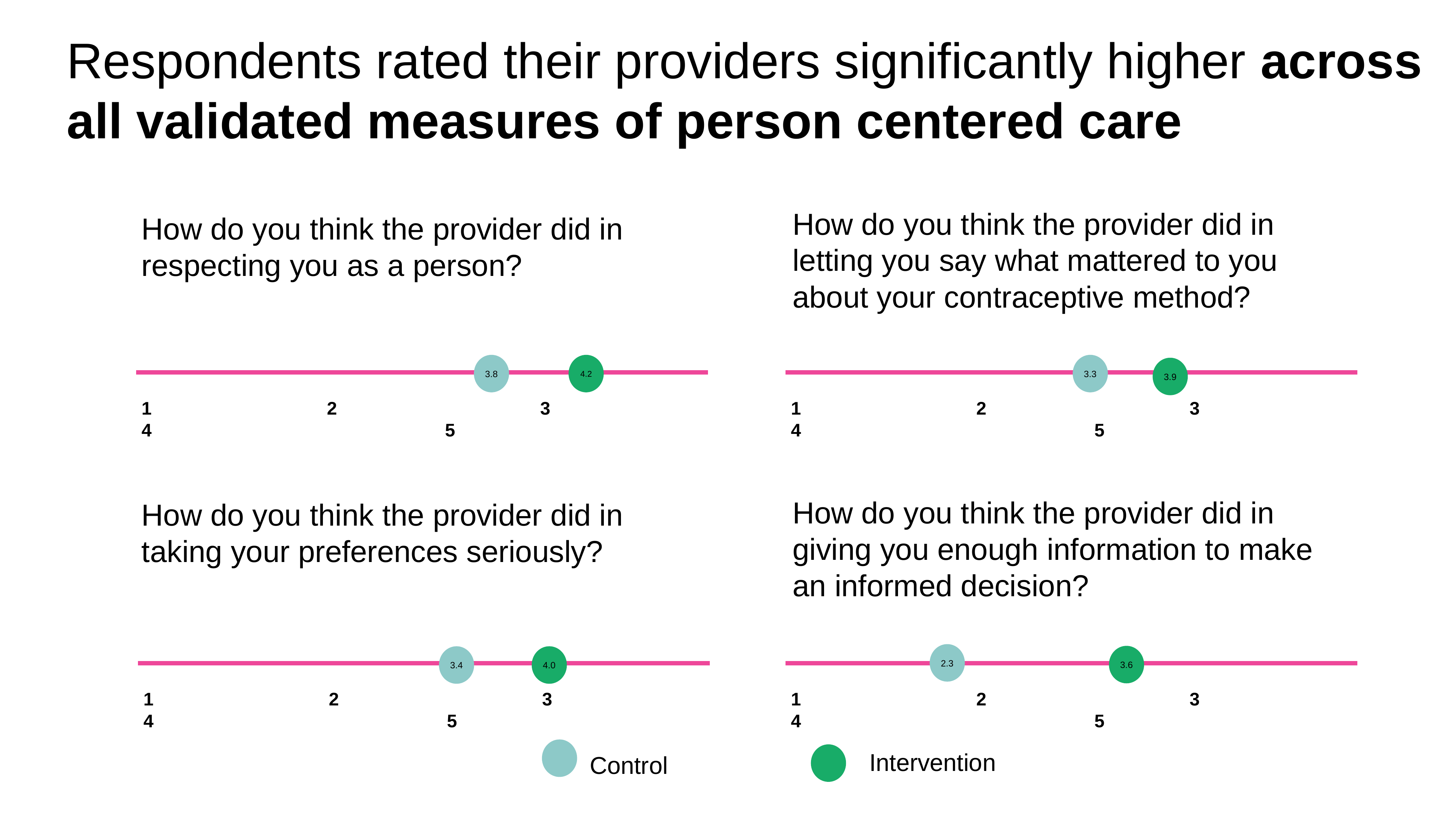

Respondents rated their providers significantly higher across all validated measures of person centered care
How do you think the provider did in letting you say what mattered to you about your contraceptive method?
How do you think the provider did in respecting you as a person?
3.8
4.2
3.3
3.9
1		               2			              3		                     4			           	      5
1		               2			              3		                     4			           	      5
How do you think the provider did in giving you enough information to make an informed decision?
How do you think the provider did in taking your preferences seriously?
2.3
3.6
3.4
4.0
1		               2			              3		                     4			           	      5
1		               2			              3		                     4			           	      5

Intervention

Control